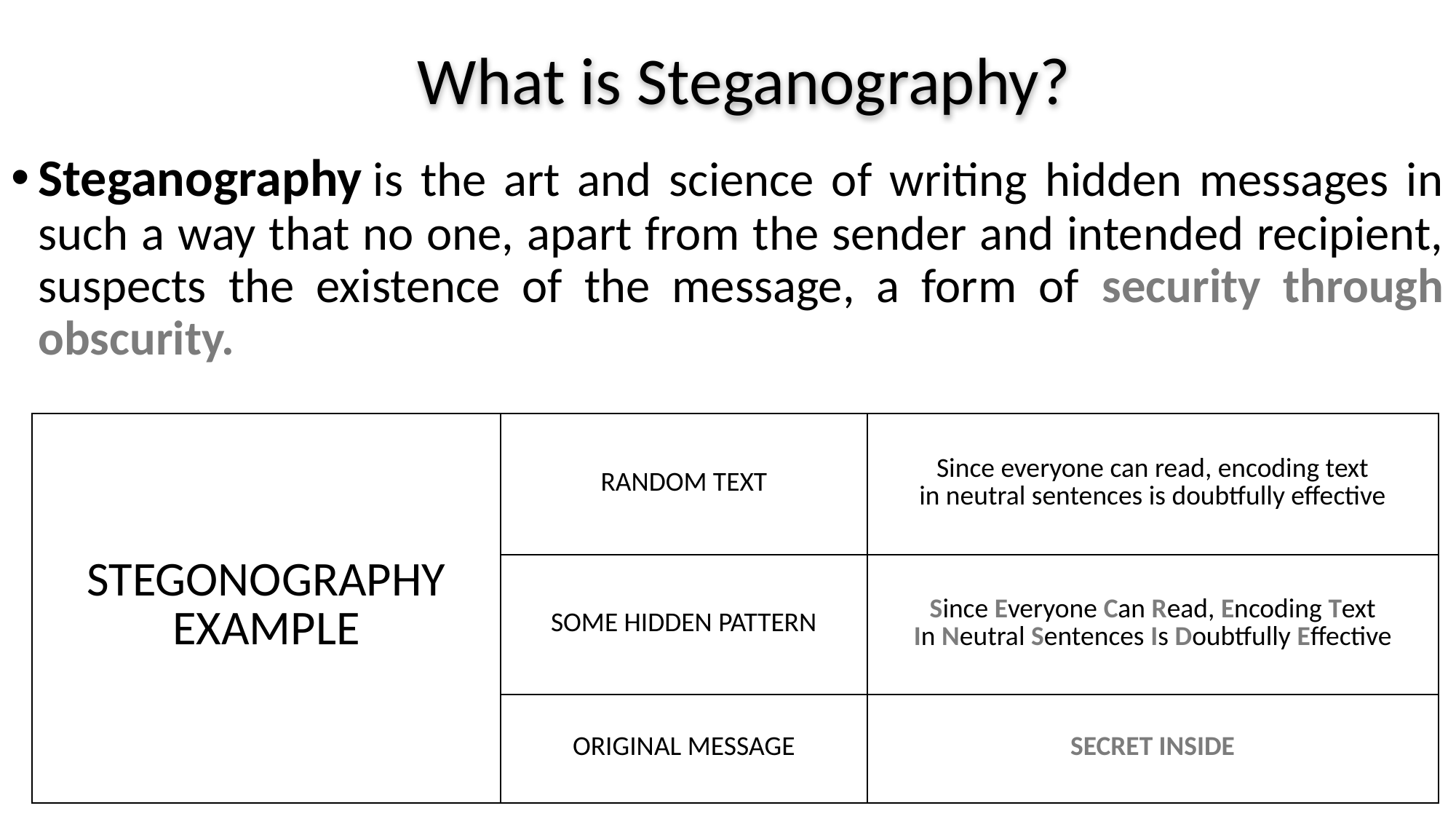

# What is Steganography?
Steganography is the art and science of writing hidden messages in such a way that no one, apart from the sender and intended recipient, suspects the existence of the message, a form of security through obscurity.

| STEGONOGRAPHY EXAMPLE | RANDOM TEXT | Since everyone can read, encoding text in neutral sentences is doubtfully effective |
| --- | --- | --- |
|  | SOME HIDDEN PATTERN | Since Everyone Can Read, Encoding Text In Neutral Sentences Is Doubtfully Effective |
|  | ORIGINAL MESSAGE | SECRET INSIDE |